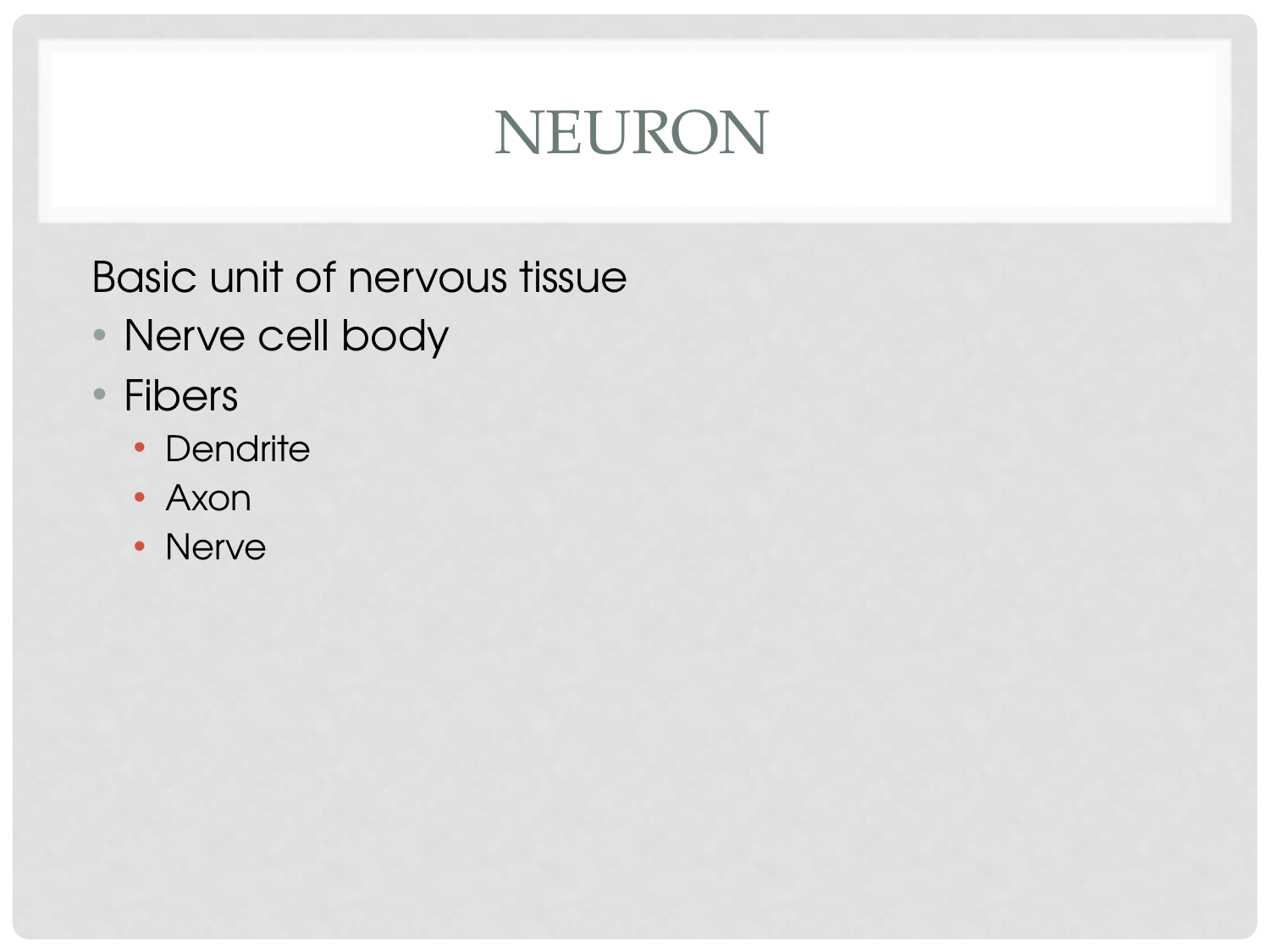

# neuron
Basic unit of nervous tissue
Nerve cell body
Fibers
Dendrite
Axon
Nerve